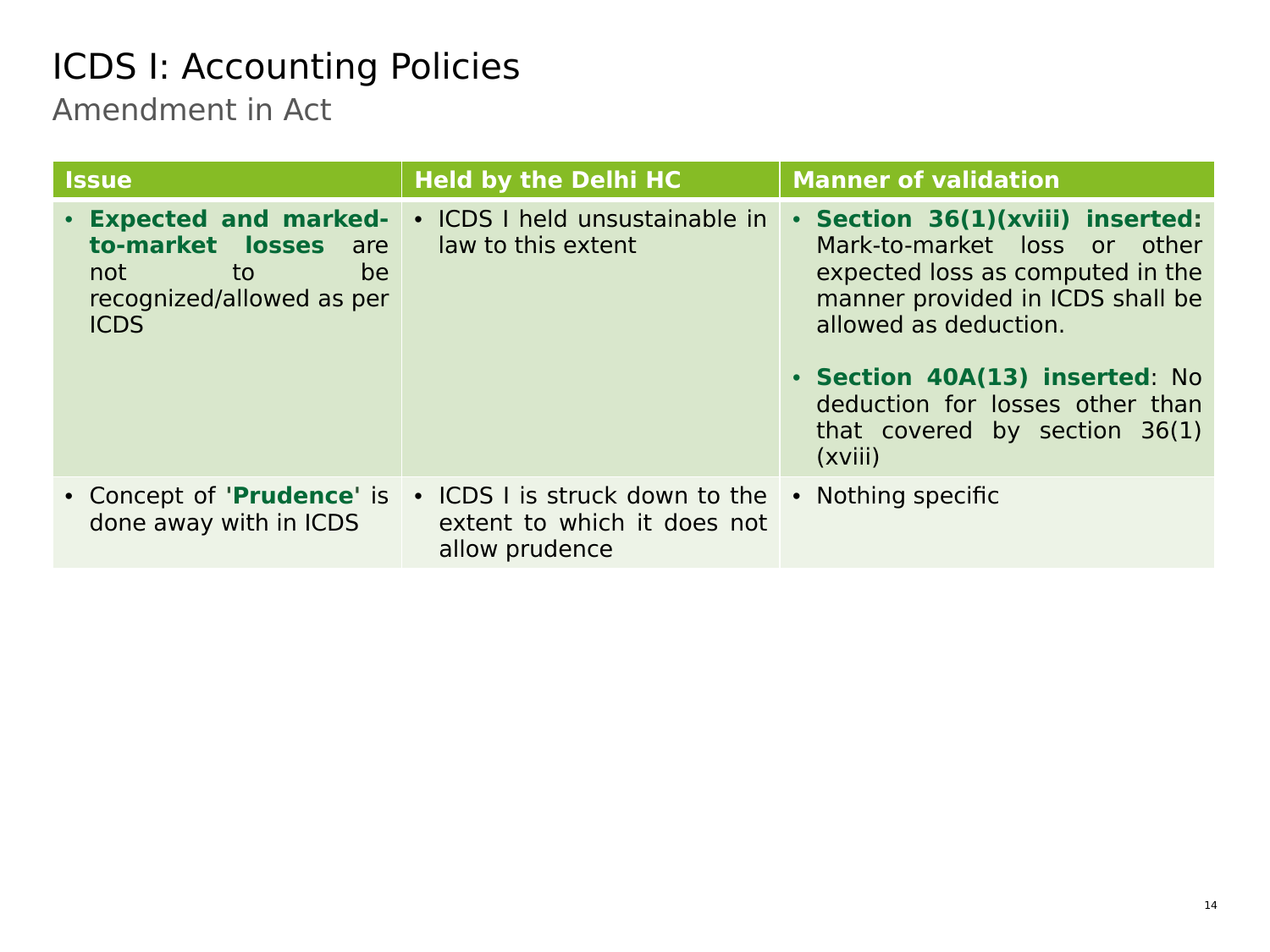

# ICDS I: Accounting Policies
Amendment in Act
| Issue | Held by the Delhi HC | Manner of validation |
| --- | --- | --- |
| Expected and marked-to-market losses are not to be recognized/allowed as per ICDS | ICDS I held unsustainable in law to this extent | Section 36(1)(xviii) inserted: Mark-to-market loss or other expected loss as computed in the manner provided in ICDS shall be allowed as deduction. Section 40A(13) inserted: No deduction for losses other than that covered by section 36(1)(xviii) |
| Concept of 'Prudence' is done away with in ICDS | ICDS I is struck down to the extent to which it does not allow prudence | Nothing specific |